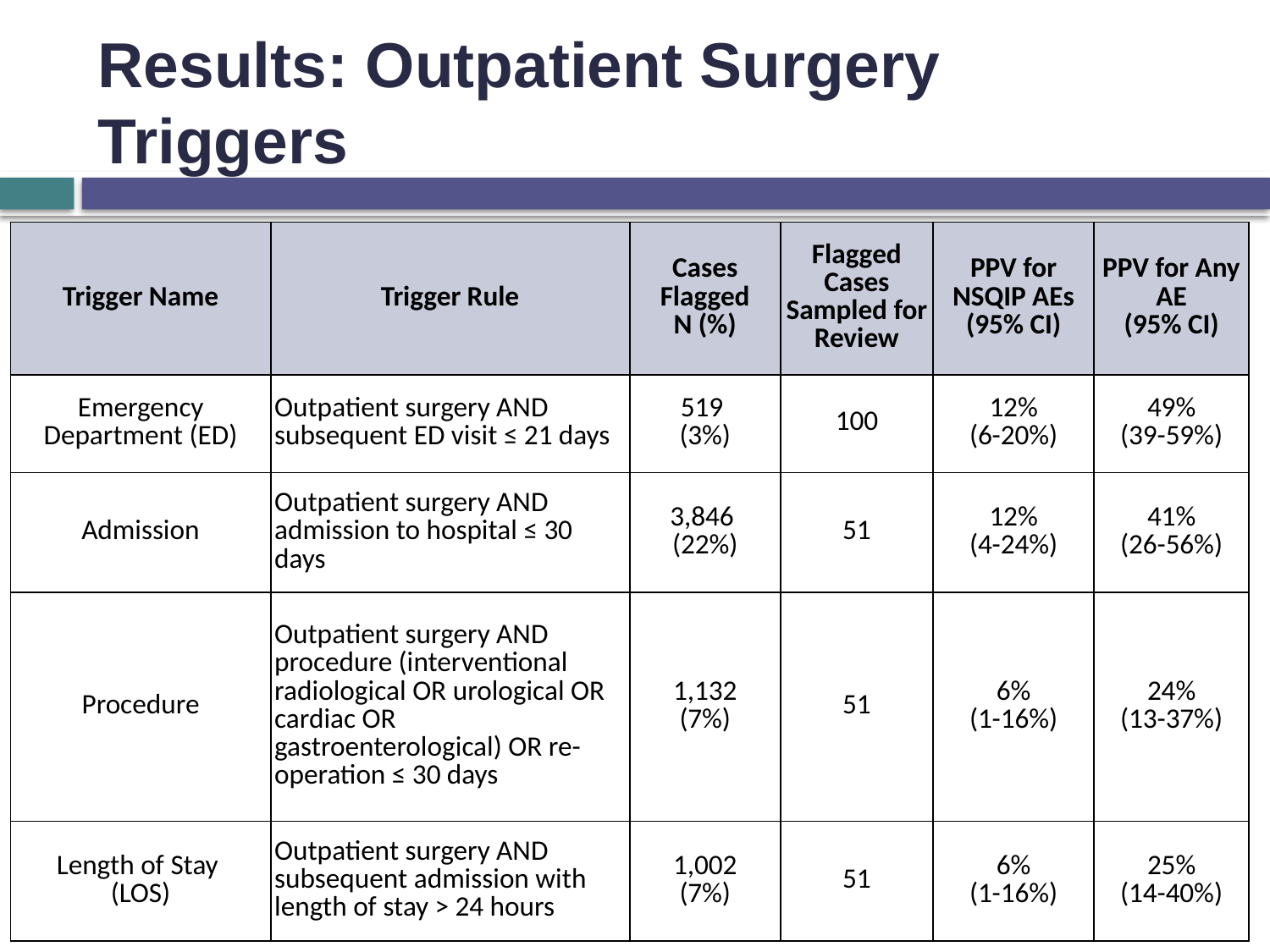

# Results: Outpatient Surgery Triggers
| Trigger Name | Trigger Rule | Cases Flagged N (%) | Flagged Cases Sampled for Review | PPV for NSQIP AEs (95% CI) | PPV for Any AE (95% CI) |
| --- | --- | --- | --- | --- | --- |
| Emergency Department (ED) | Outpatient surgery AND subsequent ED visit ≤ 21 days | 519 (3%) | 100 | 12% (6-20%) | 49% (39-59%) |
| Admission | Outpatient surgery AND admission to hospital ≤ 30 days | 3,846 (22%) | 51 | 12% (4-24%) | 41% (26-56%) |
| Procedure | Outpatient surgery AND procedure (interventional radiological OR urological OR cardiac OR gastroenterological) OR re-operation ≤ 30 days | 1,132 (7%) | 51 | 6% (1-16%) | 24% (13-37%) |
| Length of Stay (LOS) | Outpatient surgery AND subsequent admission with length of stay > 24 hours | 1,002 (7%) | 51 | 6% (1-16%) | 25% (14-40%) |